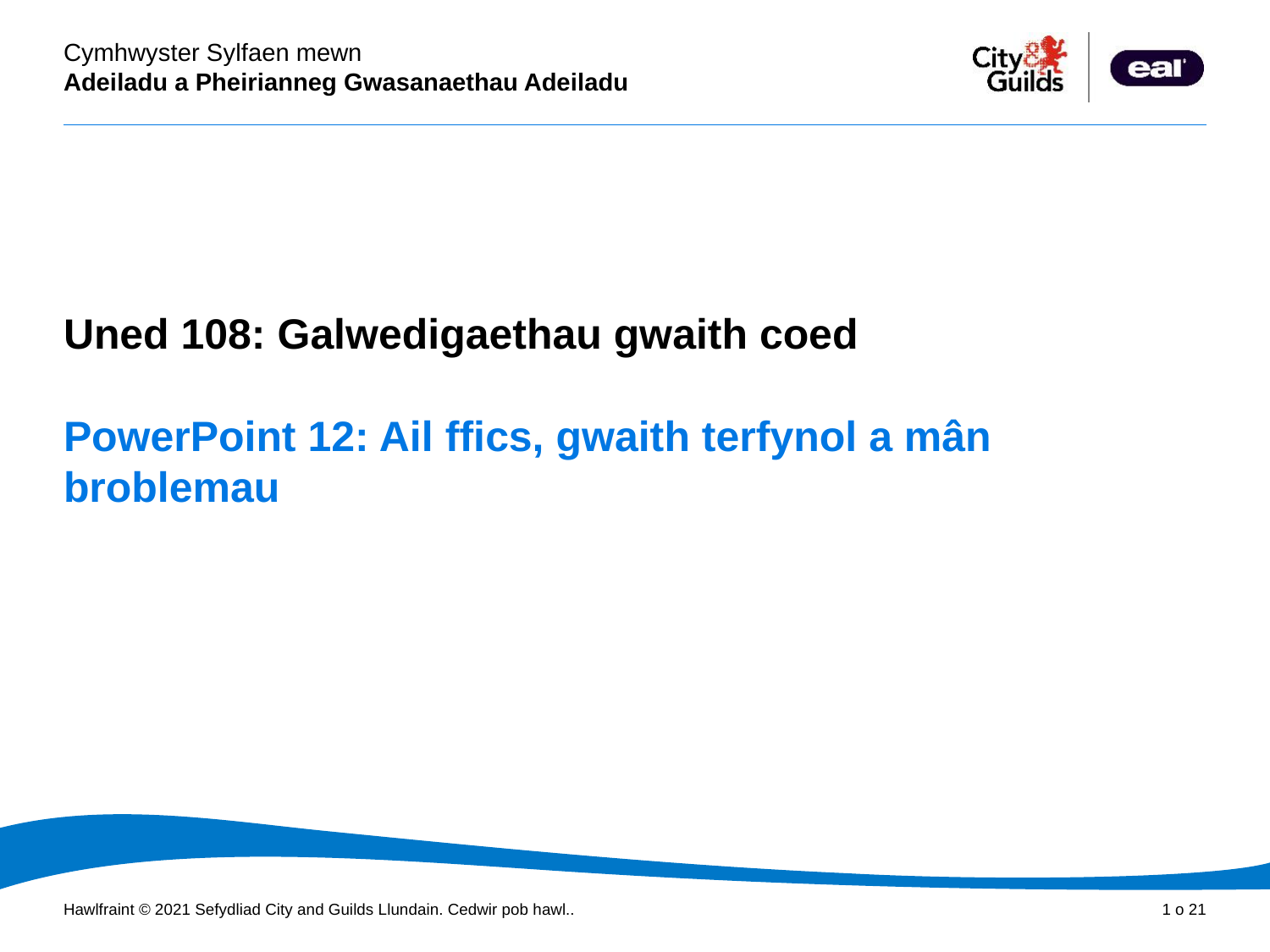

Cyflwyniad PowerPoint
Uned 108: Galwedigaethau gwaith coed
# PowerPoint 12: Ail ffics, gwaith terfynol a mân broblemau